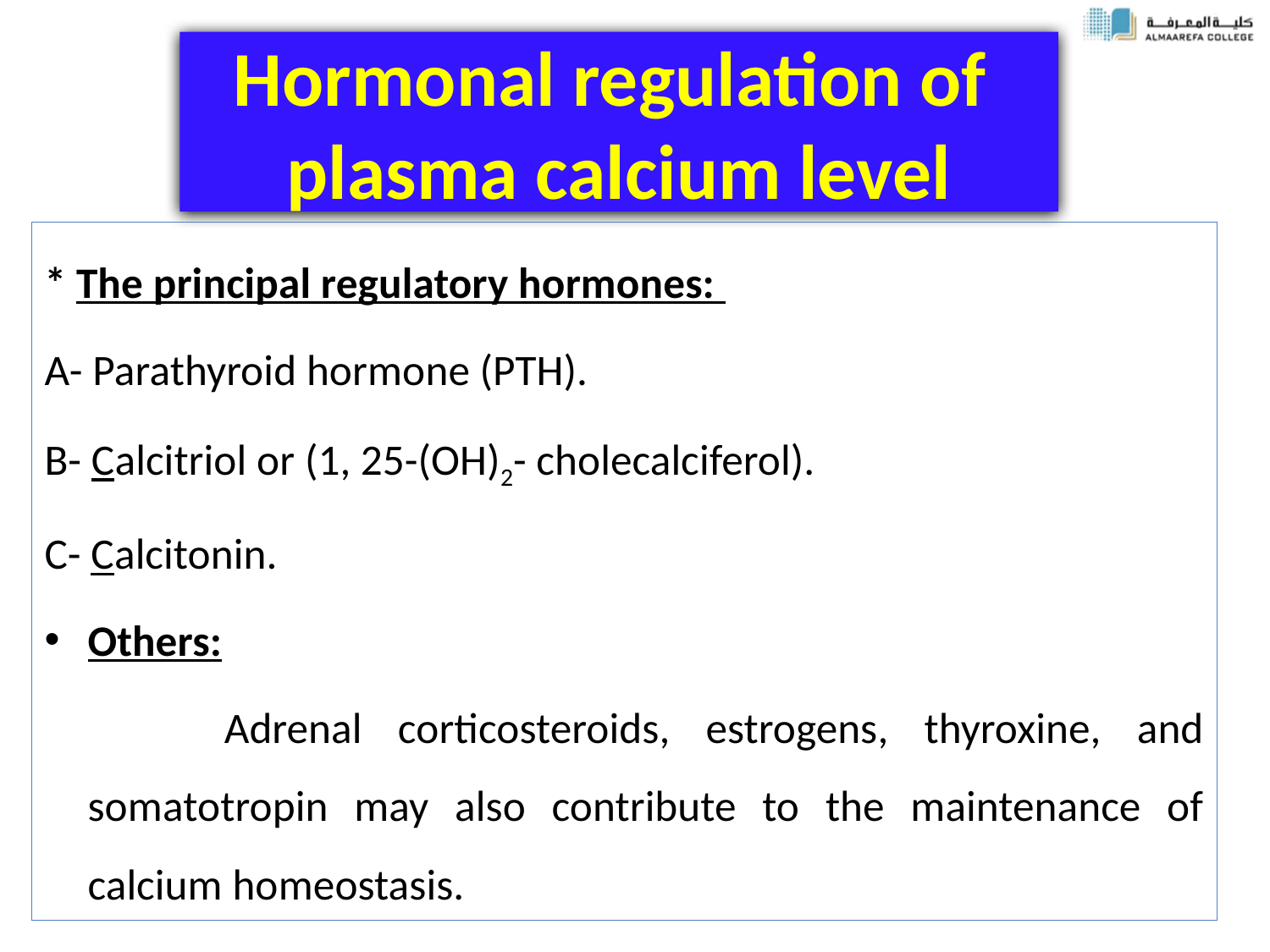

# Hormonal regulation of plasma calcium level
* The principal regulatory hormones:
A- Parathyroid hormone (PTH).
B- Calcitriol or (1, 25-(OH)2- cholecalciferol).
C- Calcitonin.
Others:
     Adrenal corticosteroids, estrogens, thyroxine, and somatotropin may also contribute to the maintenance of calcium homeostasis.